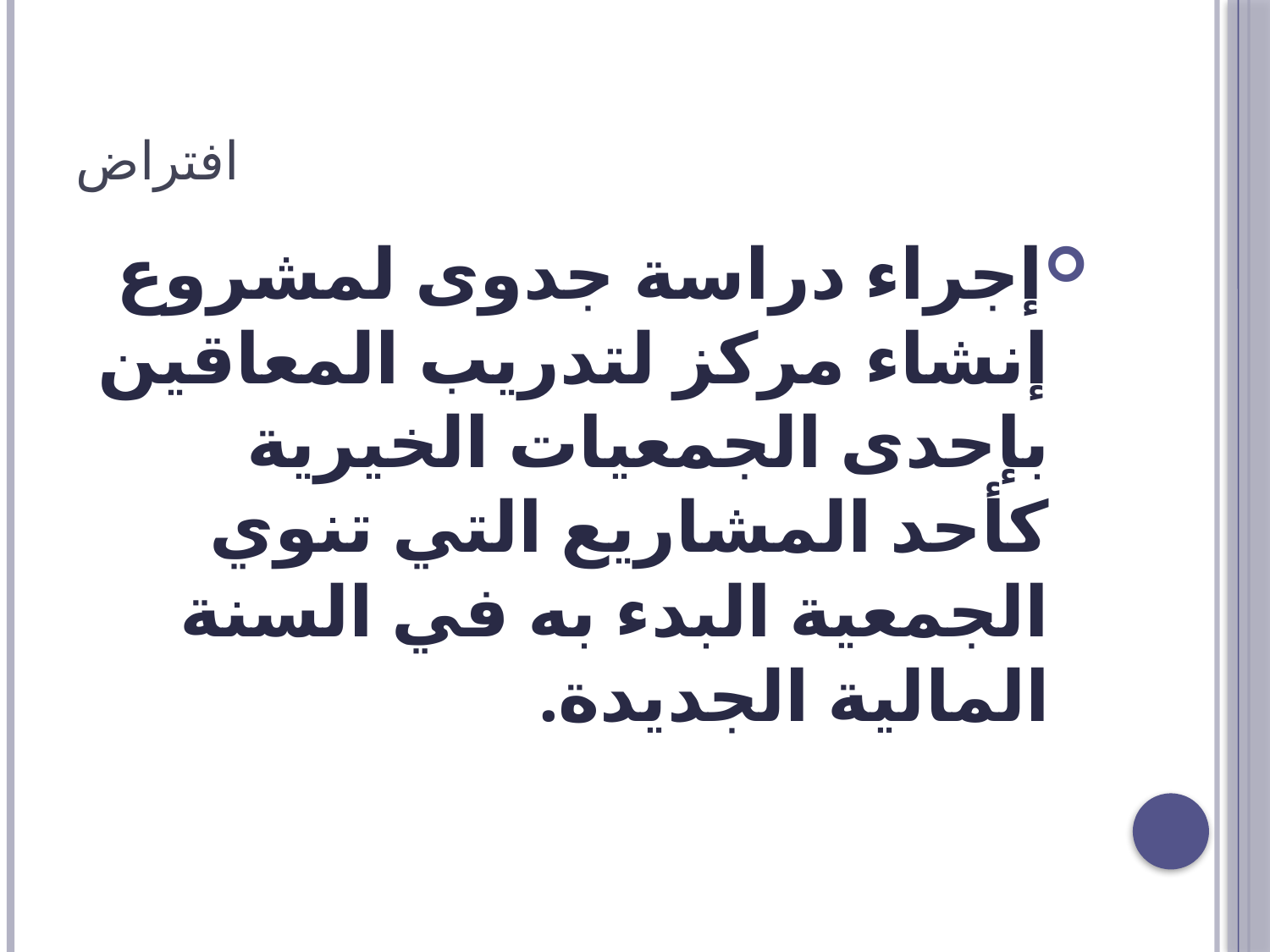

# افتراض
إجراء دراسة جدوى لمشروع إنشاء مركز لتدريب المعاقين بإحدى الجمعيات الخيرية كأحد المشاريع التي تنوي الجمعية البدء به في السنة المالية الجديدة.